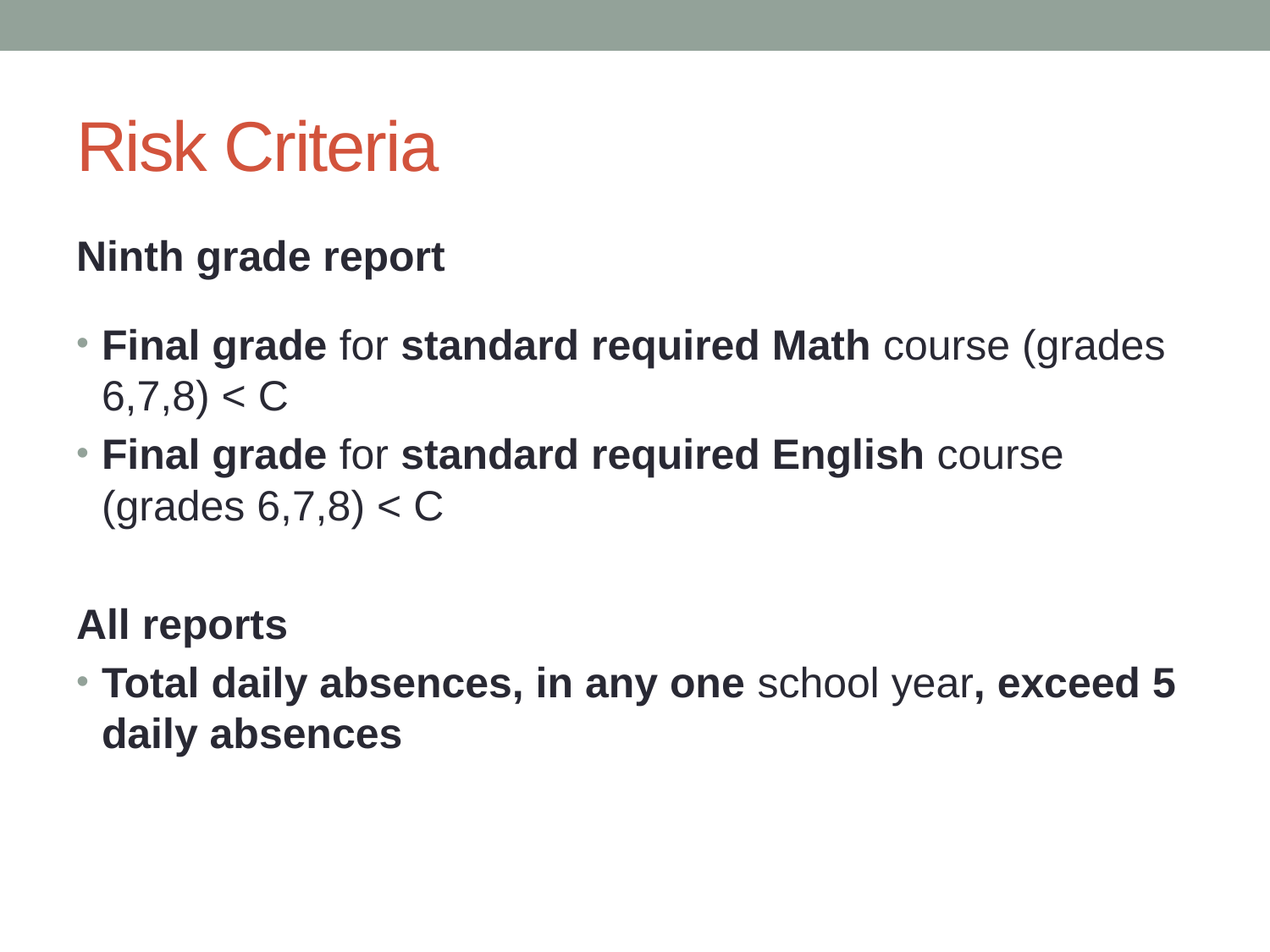

# Risk Criteria
Ninth grade report

Final grade for standard required Math course (grades 6,7,8) < C
Final grade for standard required English course (grades 6,7,8) < C

All reports
Total daily absences, in any one school year, exceed 5 daily absences